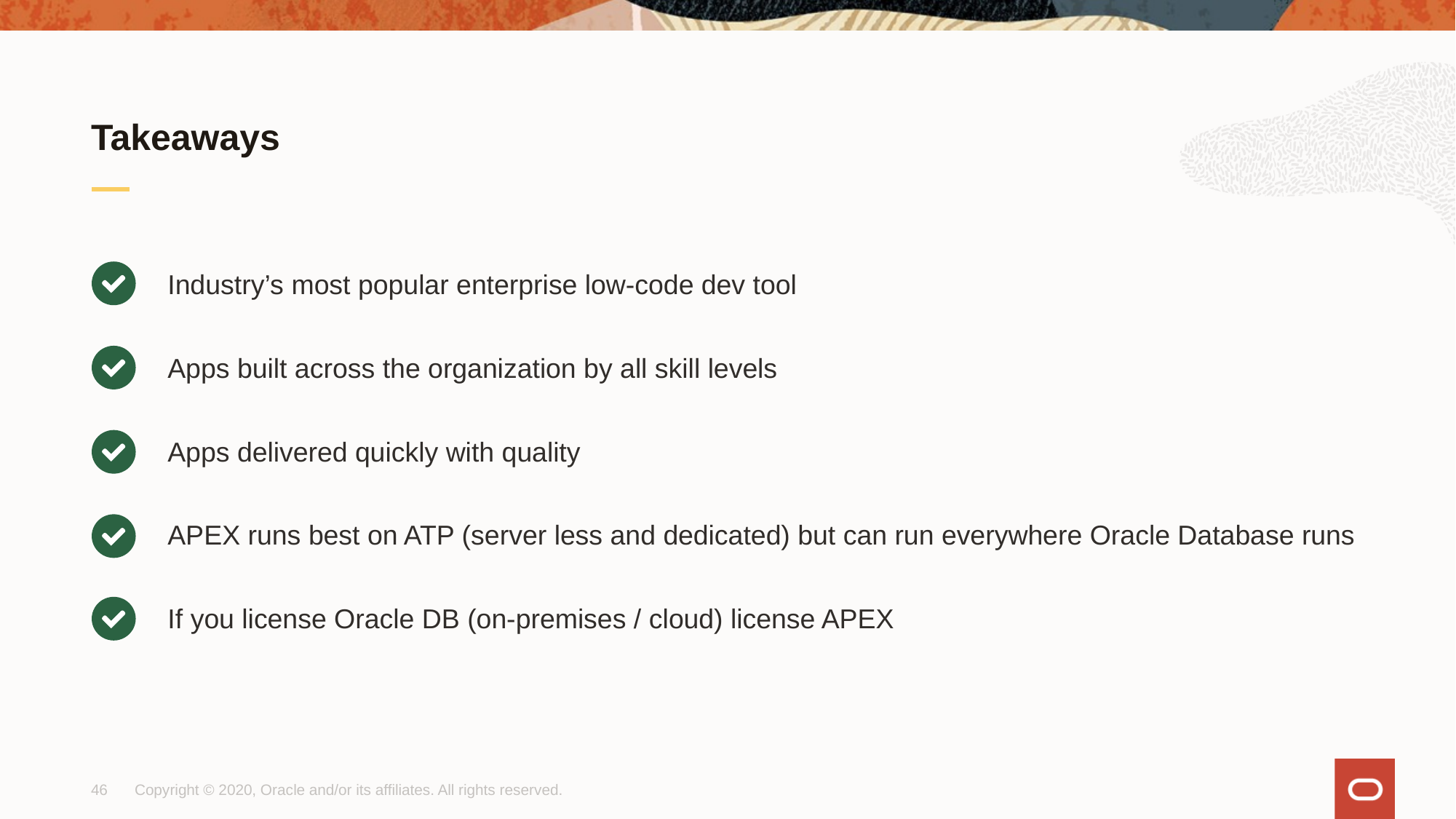

Takeaways
Industry’s most popular enterprise low-code dev tool

Apps built across the organization by all skill levels

Apps delivered quickly with quality

APEX runs best on ATP (server less and dedicated) but can run everywhere Oracle Database runs

If you license Oracle DB (on-premises / cloud) license APEX

46
Copyright © 2020, Oracle and/or its affiliates. All rights reserved.